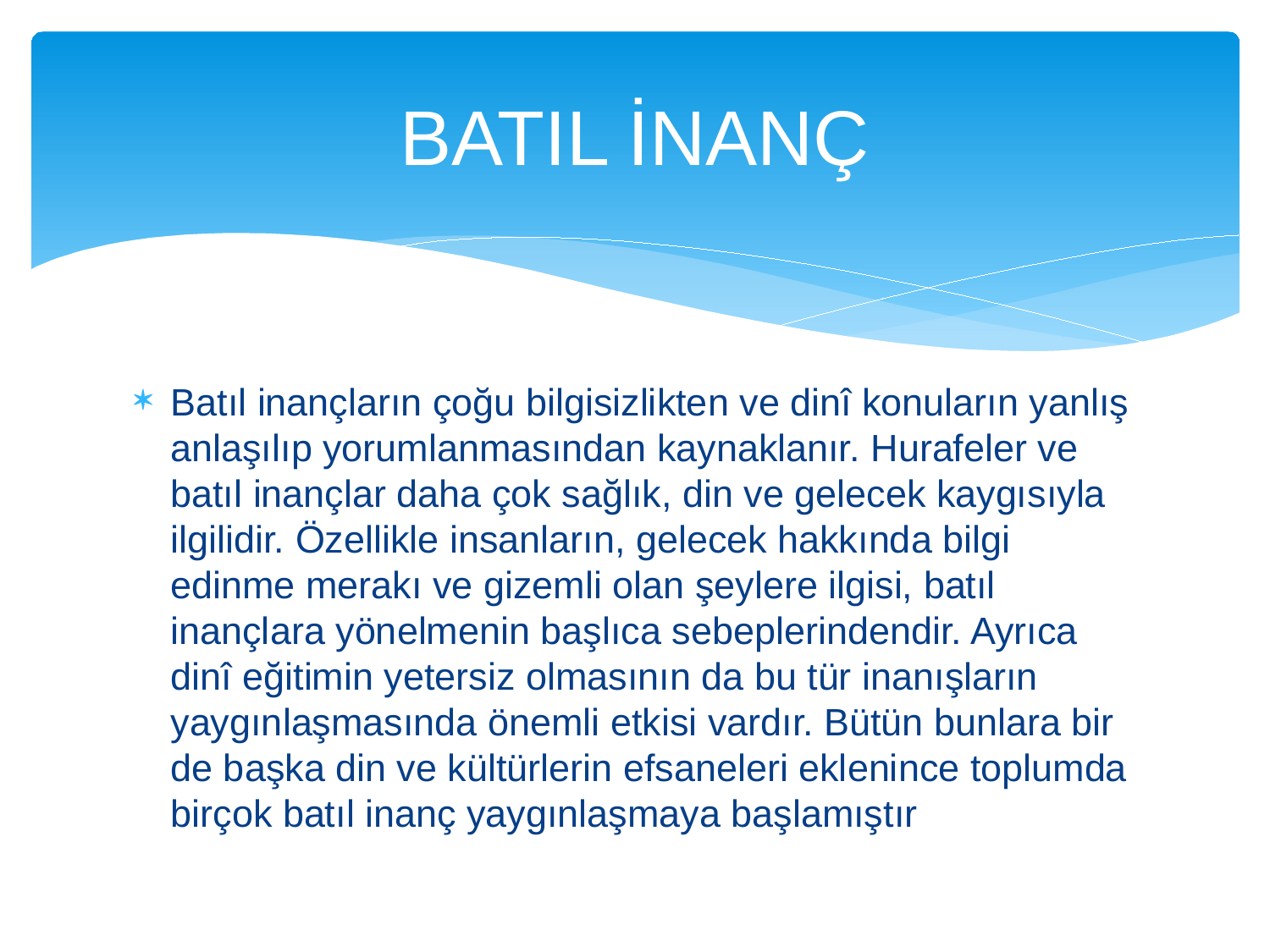

# BATIL İNANÇ
Batıl inançların çoğu bilgisizlikten ve dinî konuların yanlış anlaşılıp yorumlanmasından kaynaklanır. Hurafeler ve batıl inançlar daha çok sağlık, din ve gelecek kaygısıyla ilgilidir. Özellikle insanların, gelecek hakkında bilgi edinme merakı ve gizemli olan şeylere ilgisi, batıl inançlara yönelmenin başlıca sebeplerindendir. Ayrıca dinî eğitimin yetersiz olmasının da bu tür inanışların yaygınlaşmasında önemli etkisi vardır. Bütün bunlara bir de başka din ve kültürlerin efsaneleri eklenince toplumda birçok batıl inanç yaygınlaşmaya başlamıştır